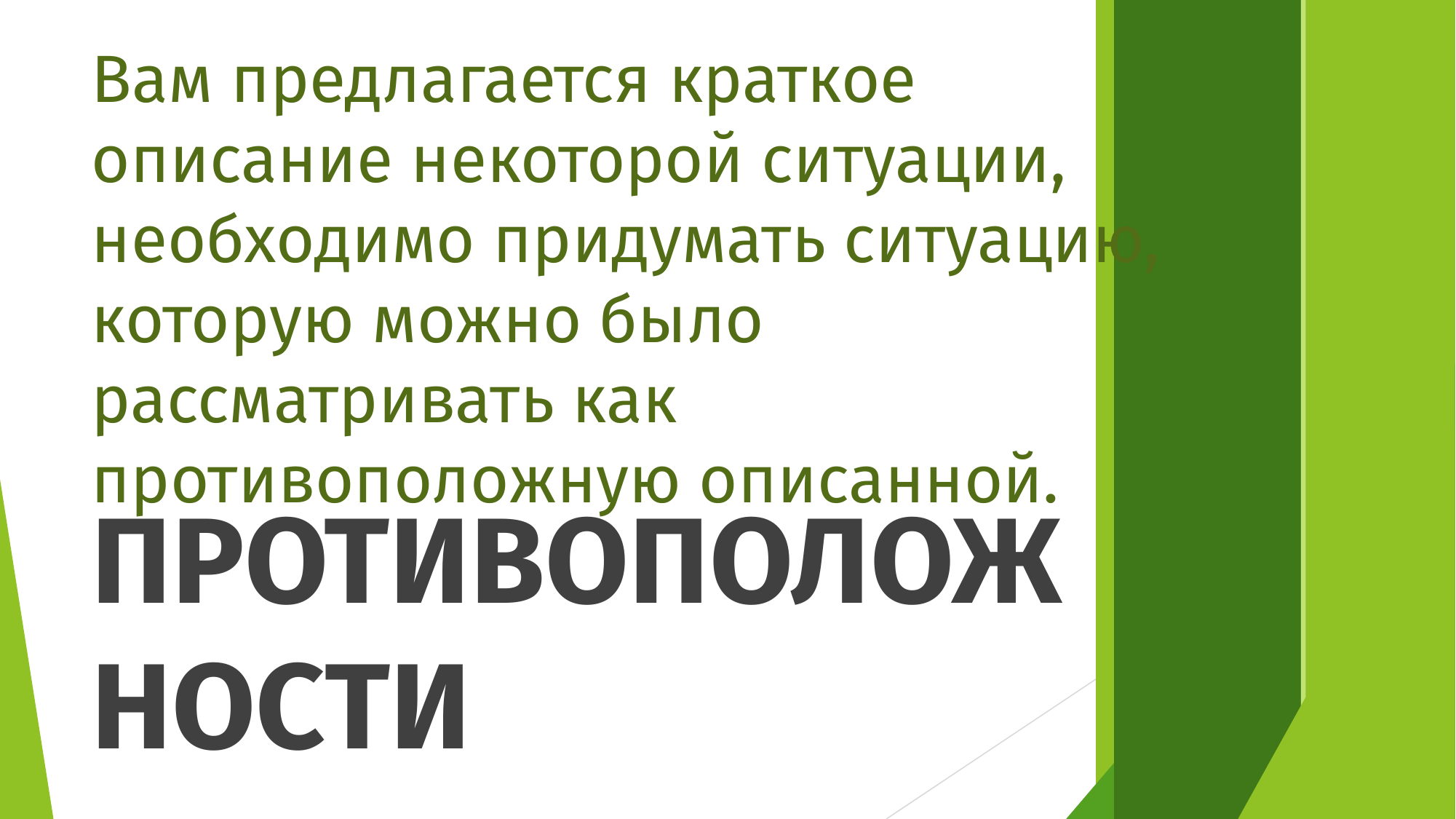

Вам предлагается краткое описание некоторой ситуации, необходимо придумать ситуацию, которую можно было рассматривать как противоположную описанной.
ПРОТИВОПОЛОЖНОСТИ